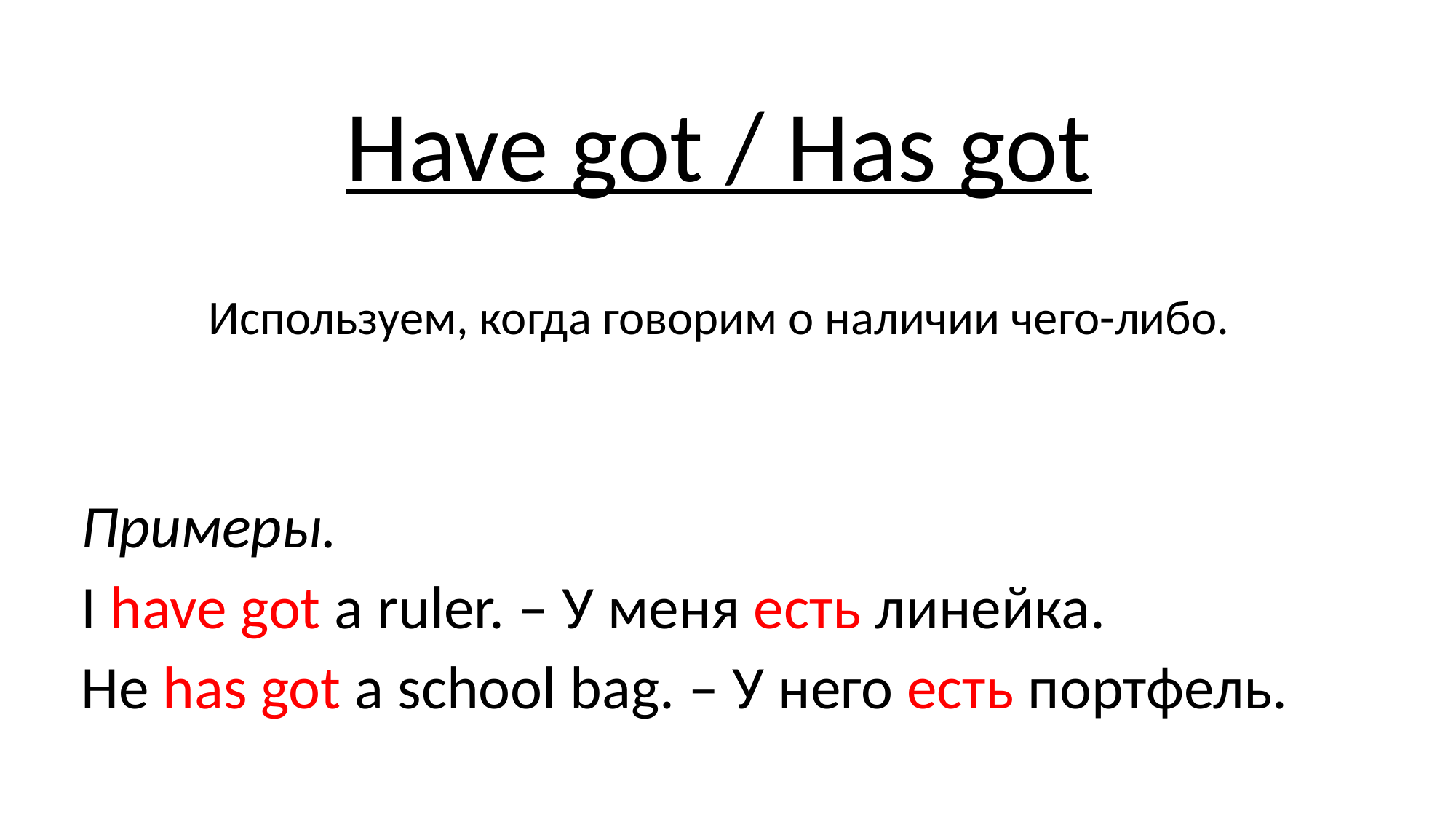

# Have got / Has got
Используем, когда говорим о наличии чего-либо.

Примеры.
I have got a ruler. – У меня есть линейка.
He has got a school bag. – У него есть портфель.